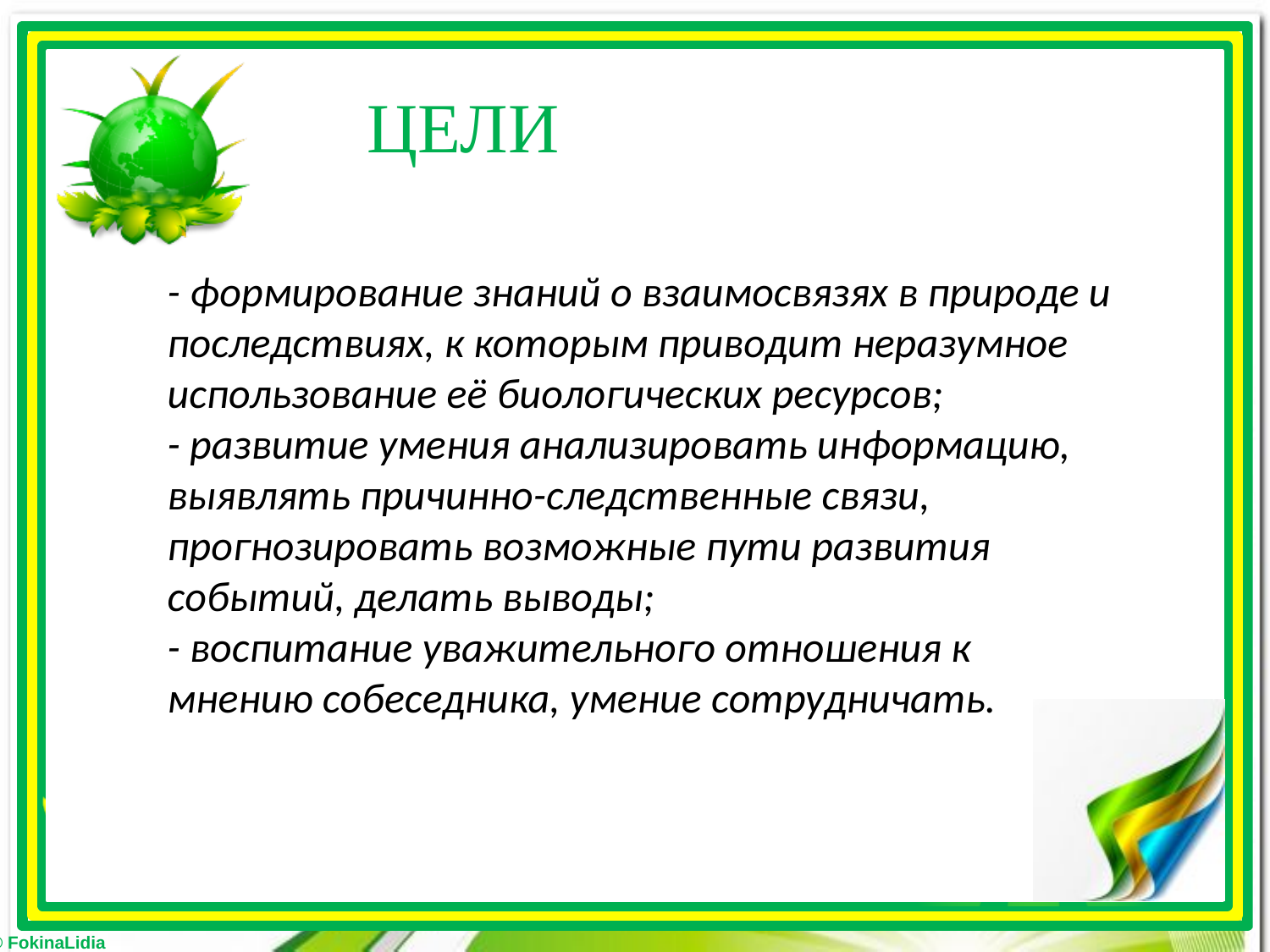

ЦЕЛИ
- формирование знаний о взаимосвязях в природе и последствиях, к которым приводит неразумное использование её биологических ресурсов;
- развитие умения анализировать информацию, выявлять причинно-следственные связи, прогнозировать возможные пути развития событий, делать выводы;
- воспитание уважительного отношения к мнению собеседника, умение сотрудничать.